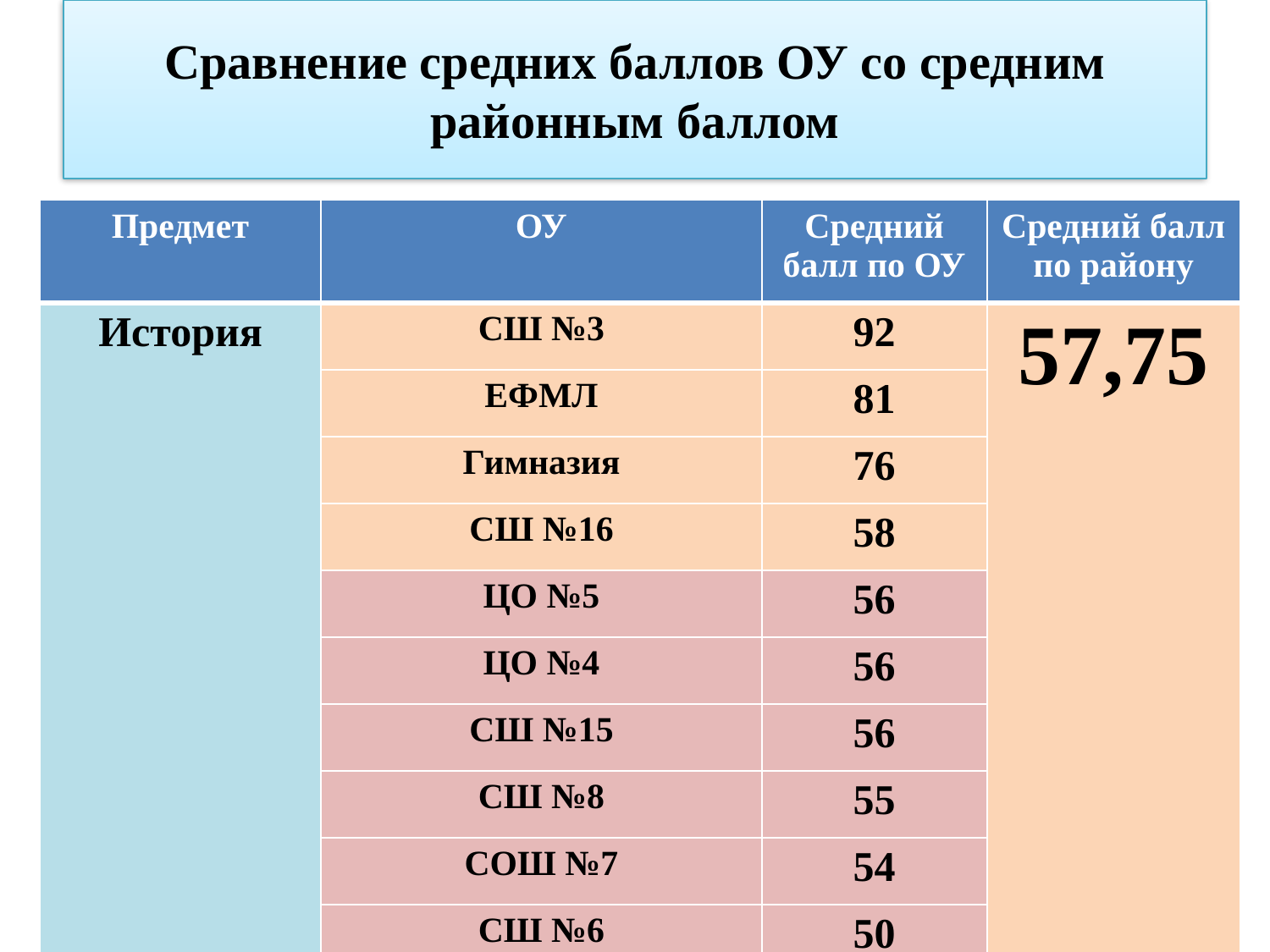

# Сравнение средних баллов ОУ со средним районным баллом
| Предмет | ОУ | Средний балл по ОУ | Средний балл по району |
| --- | --- | --- | --- |
| История | СШ №3 | 92 | 57,75 |
|  | ЕФМЛ | 81 |  |
|  | Гимназия | 76 |  |
|  | СШ №16 | 58 |  |
|  | ЦО №5 | 56 |  |
|  | ЦО №4 | 56 |  |
|  | СШ №15 | 56 |  |
|  | СШ №8 | 55 |  |
|  | СОШ №7 | 54 |  |
|  | СШ №6 | 50 |  |
|  | СШ №17 | 32 |  |
|  | СШ №10 | 29 |  |